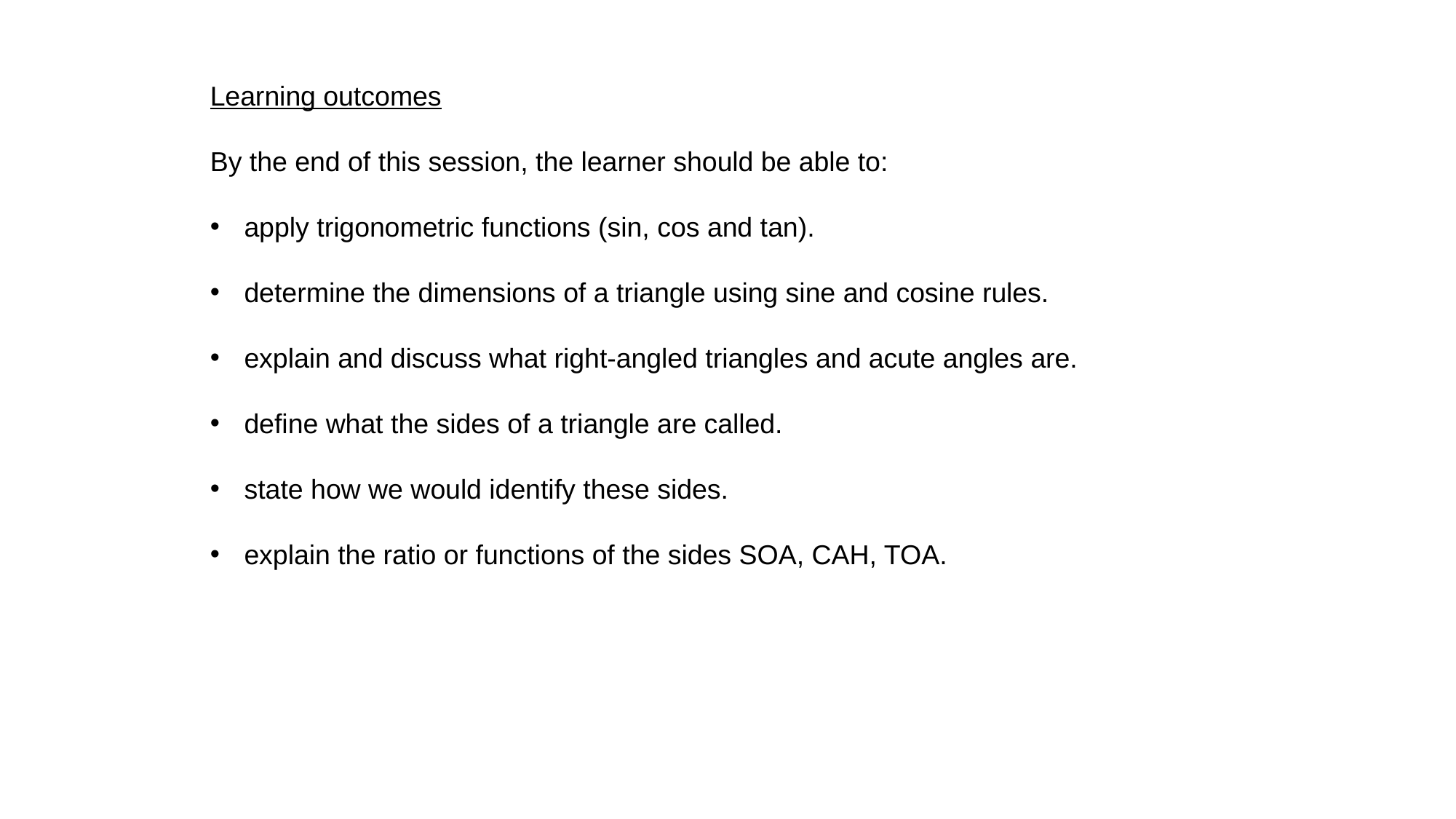

Learning outcomes

By the end of this session, the learner should be able to:

apply trigonometric functions (sin, cos and tan).

determine the dimensions of a triangle using sine and cosine rules.

explain and discuss what right-angled triangles and acute angles are.

define what the sides of a triangle are called.

state how we would identify these sides.

explain the ratio or functions of the sides SOA, CAH, TOA.